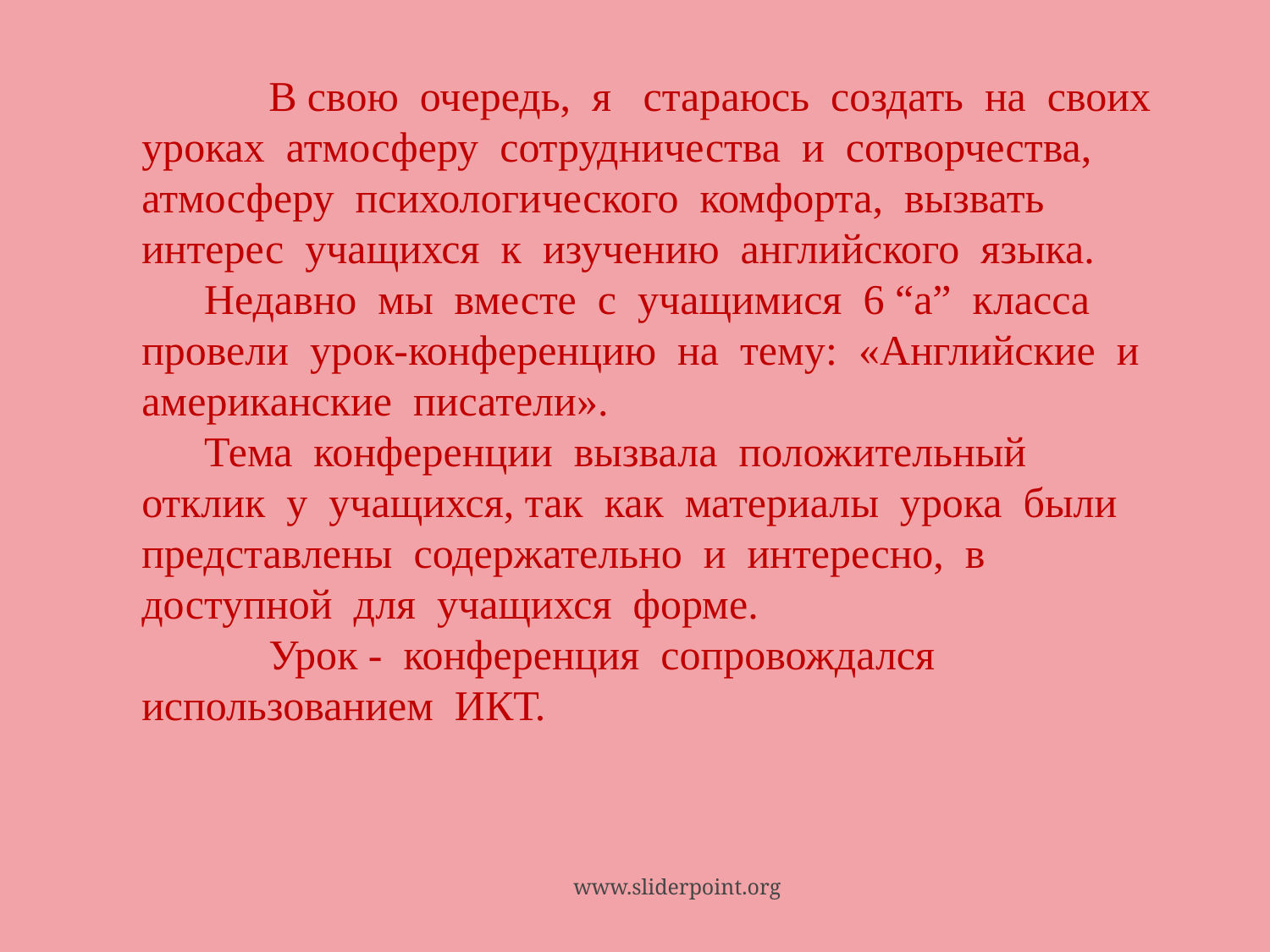

В свою  очередь,  я   стараюсь  создать  на  своих  уроках  атмосферу  сотрудничества  и  сотворчества,  атмосферу  психологического  комфорта,  вызвать  интерес  учащихся  к  изучению  английского  языка.
Недавно  мы  вместе  с  учащимися  6 “а”  класса  провели  урок-конференцию  на  тему:  «Английские  и  американские  писатели».
Тема  конференции  вызвала  положительный  отклик  у  учащихся, так  как  материалы  урока  были  представлены  содержательно  и  интересно,  в  доступной  для  учащихся  форме.
	Урок -  конференция  сопровождался  использованием  ИКТ.
www.sliderpoint.org